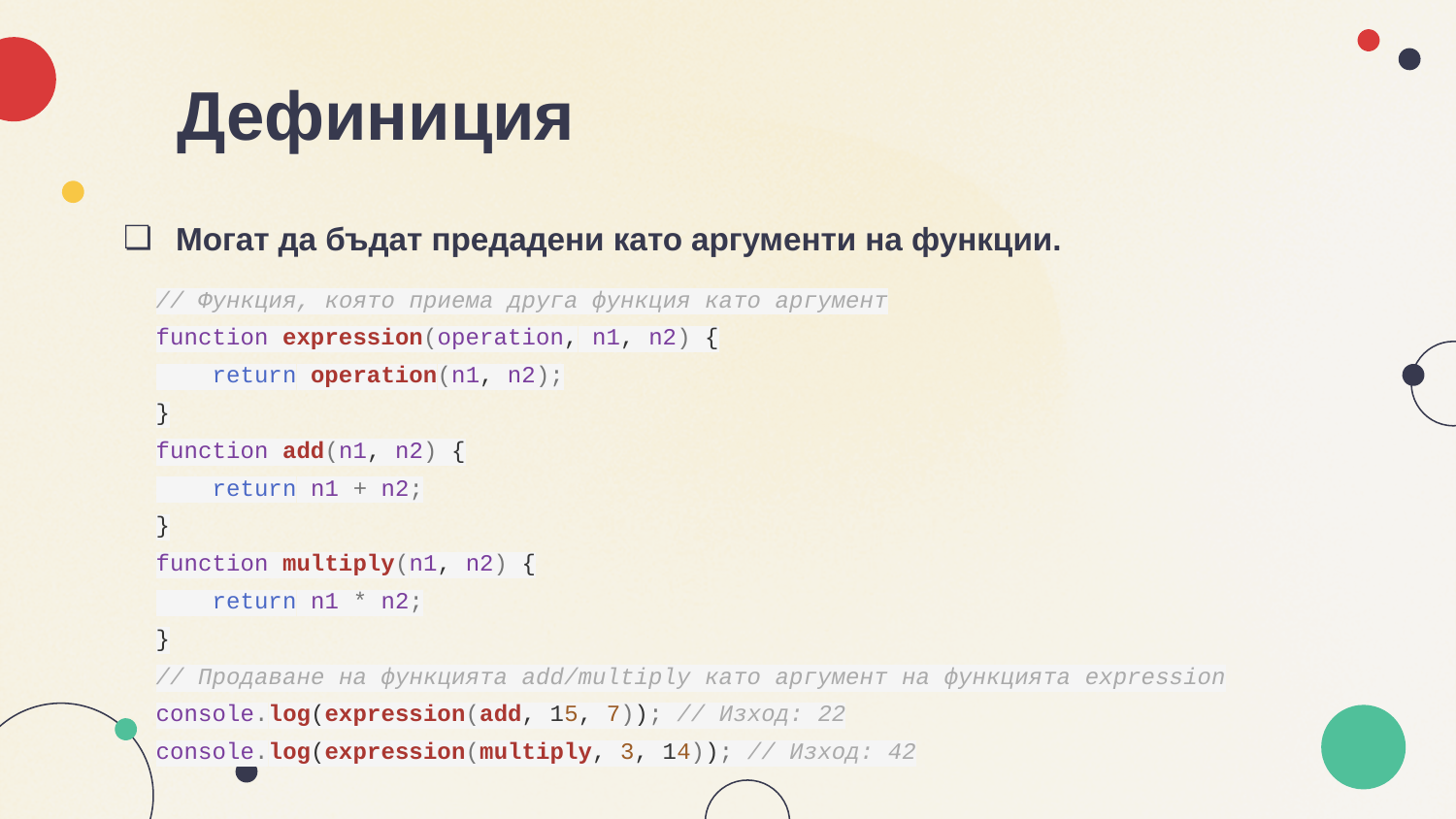

Дефиниция

Могат да бъдат предадени като аргументи на функции.
// Функция, която приема друга функция като аргумент
function expression(operation, n1, n2) {
    return operation(n1, n2);
}
function add(n1, n2) {
    return n1 + n2;
}
function multiply(n1, n2) {
    return n1 * n2;
}
// Продаване на функцията add/multiply като аргумент на функцията expression
console.log(expression(add, 15, 7)); // Изход: 22
console.log(expression(multiply, 3, 14)); // Изход: 42